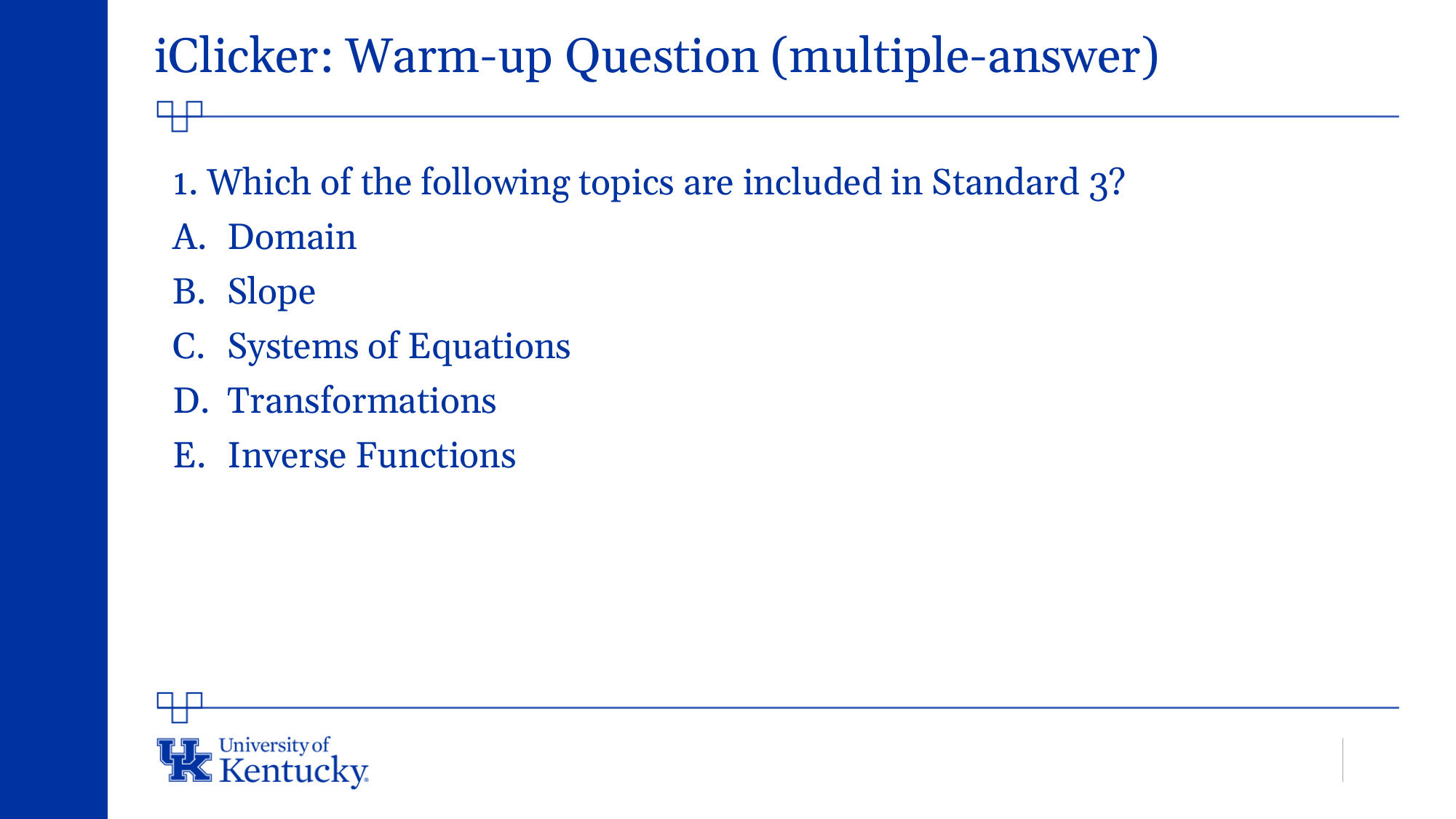

# iClicker: Warm-up Question (multiple-answer)
1. Which of the following topics are included in Standard 3?
Domain
Slope
Systems of Equations
Transformations
Inverse Functions